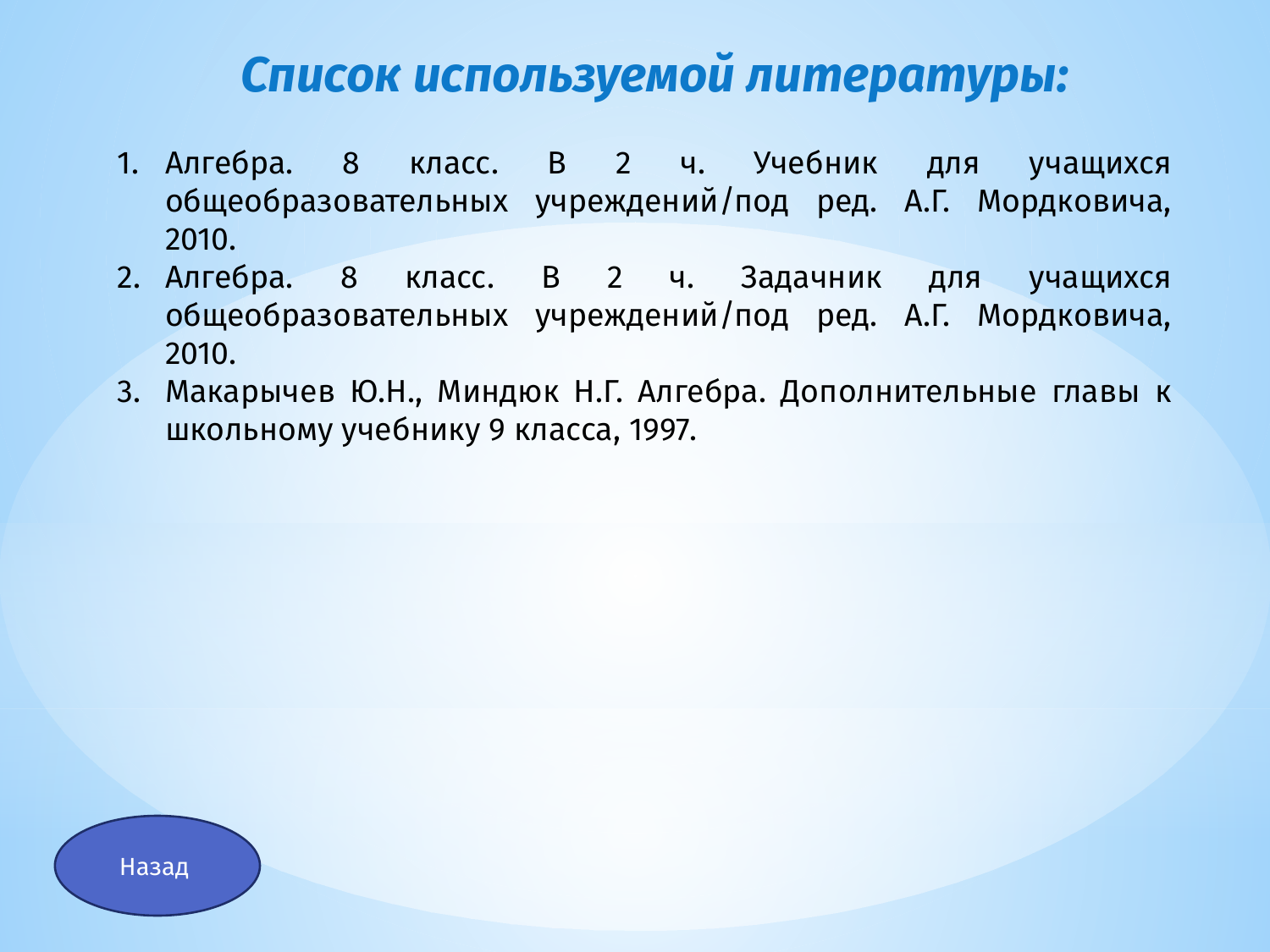

Список используемой литературы:
Алгебра. 8 класс. В 2 ч. Учебник для учащихся общеобразовательных учреждений/под ред. А.Г. Мордковича, 2010.
Алгебра. 8 класс. В 2 ч. Задачник для учащихся общеобразовательных учреждений/под ред. А.Г. Мордковича, 2010.
Макарычев Ю.Н., Миндюк Н.Г. Алгебра. Дополнительные главы к школьному учебнику 9 класса, 1997.

Назад